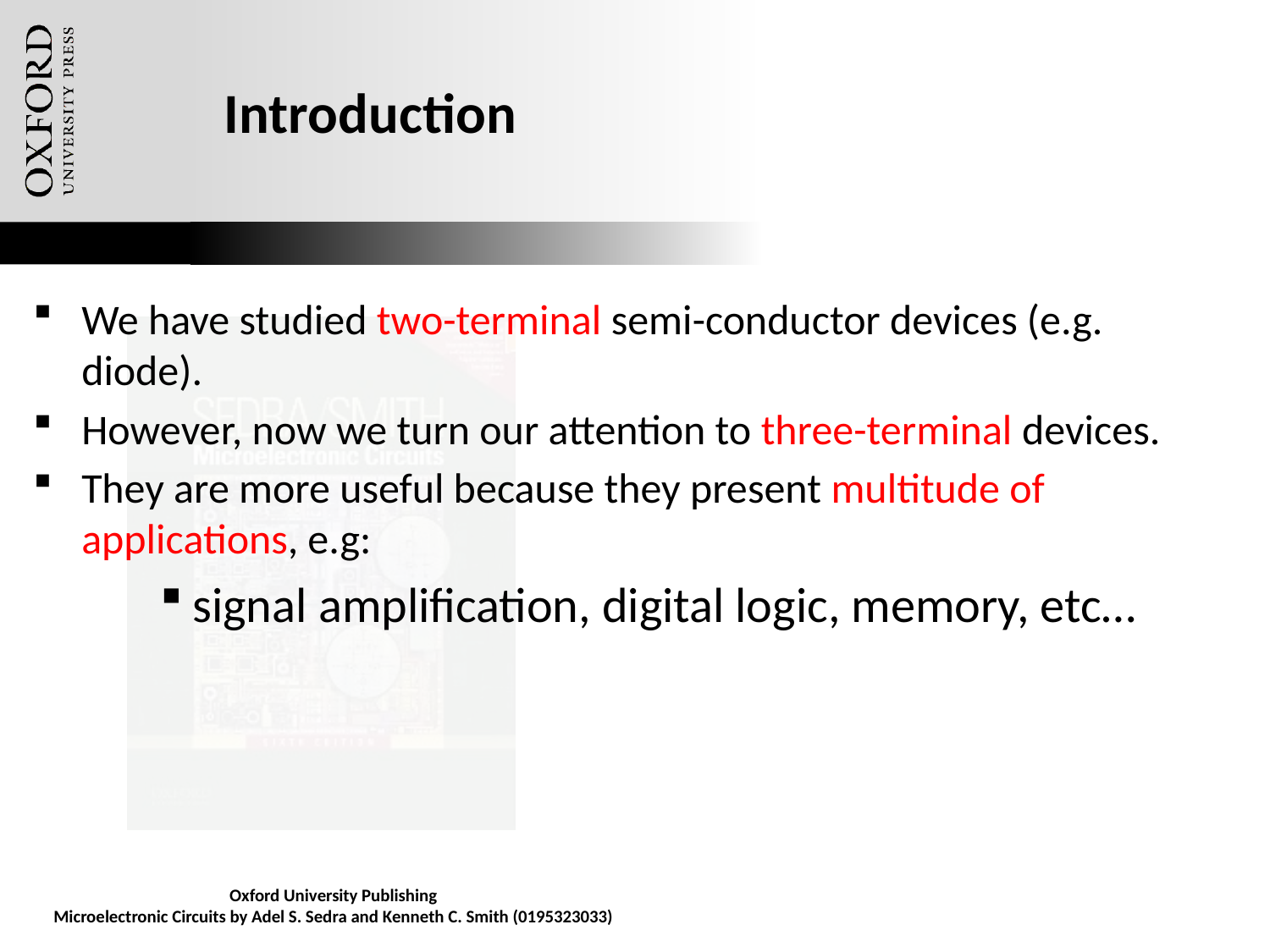

# Introduction
We have studied two-terminal semi-conductor devices (e.g. diode).
However, now we turn our attention to three-terminal devices.
They are more useful because they present multitude of applications, e.g:
signal amplification, digital logic, memory, etc…

Oxford University Publishing
Microelectronic Circuits by Adel S. Sedra and Kenneth C. Smith (0195323033)